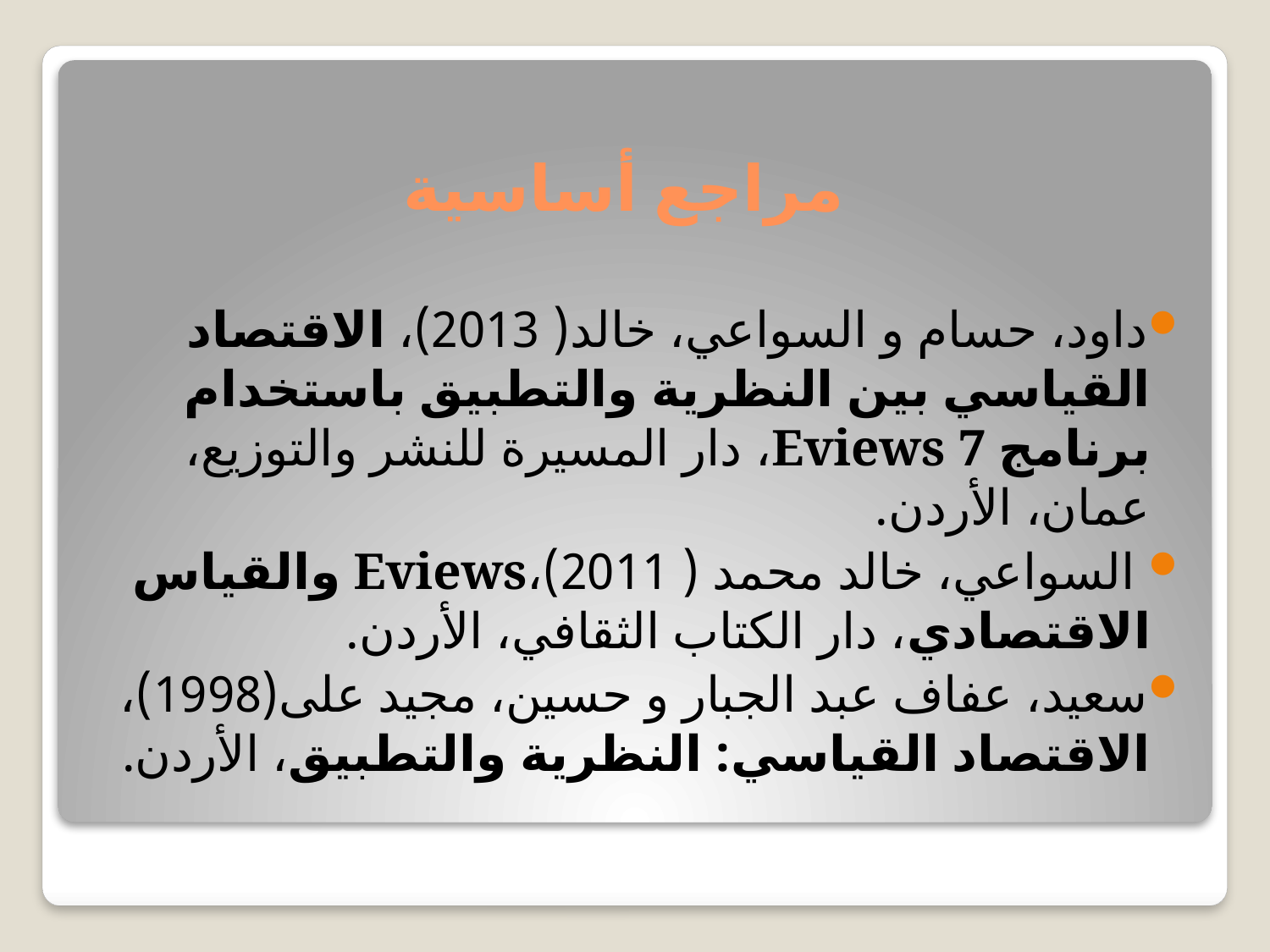

# مراجع أساسية
داود، حسام و السواعي، خالد( 2013)، الاقتصاد القياسي بين النظرية والتطبيق باستخدام برنامج Eviews 7، دار المسيرة للنشر والتوزيع، عمان، الأردن.
 السواعي، خالد محمد ( 2011)،Eviews والقياس الاقتصادي، دار الكتاب الثقافي، الأردن.
سعيد، عفاف عبد الجبار و حسين، مجيد على(1998)، الاقتصاد القياسي: النظرية والتطبيق، الأردن.